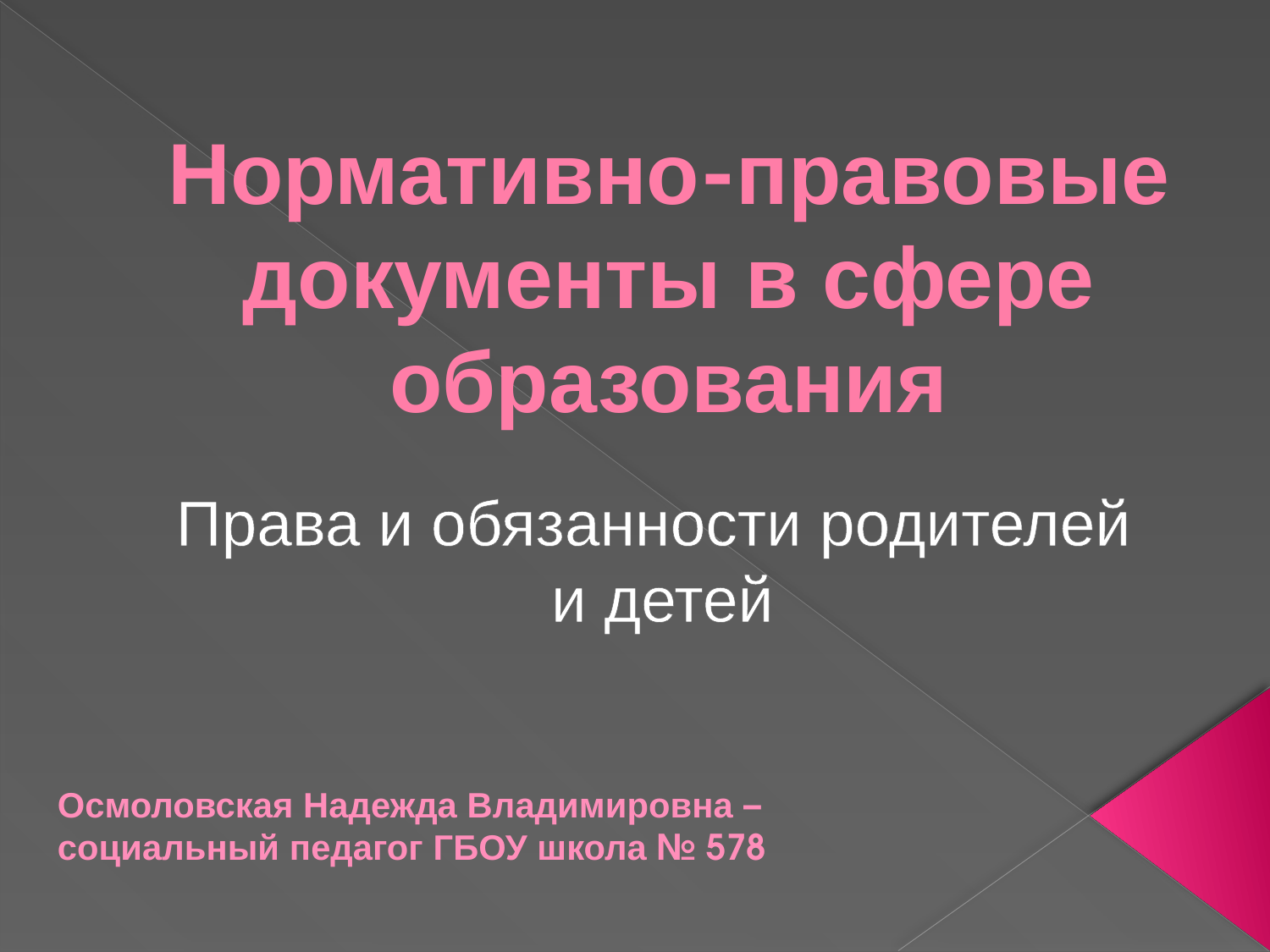

# Нормативно-правовые документы в сфере образования
Права и обязанности родителей
и детей
Осмоловская Надежда Владимировна –
социальный педагог ГБОУ школа № 578